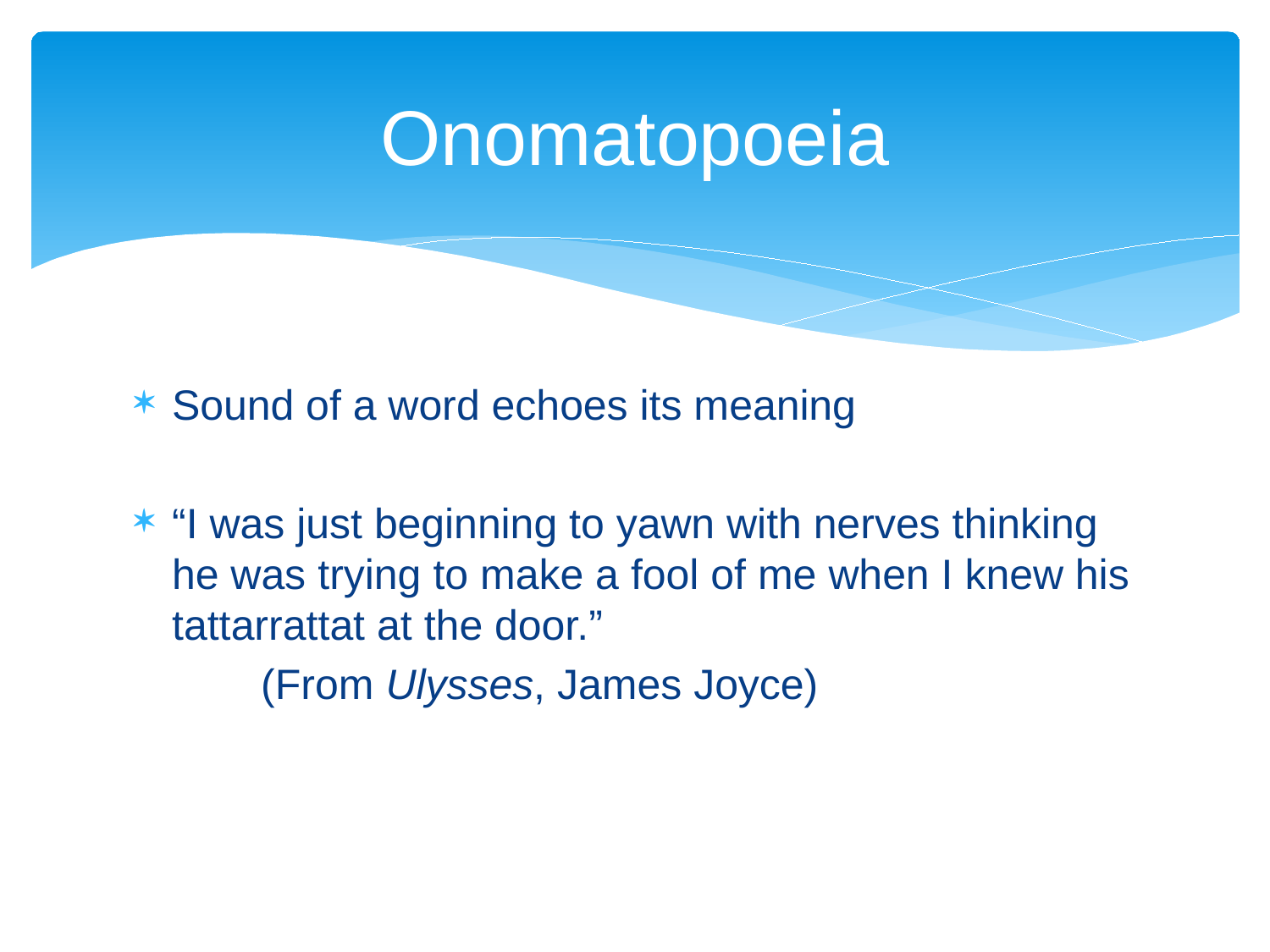

# Onomatopoeia
Sound of a word echoes its meaning

“I was just beginning to yawn with nerves thinking he was trying to make a fool of me when I knew his tattarrattat at the door.”
	(From Ulysses, James Joyce)